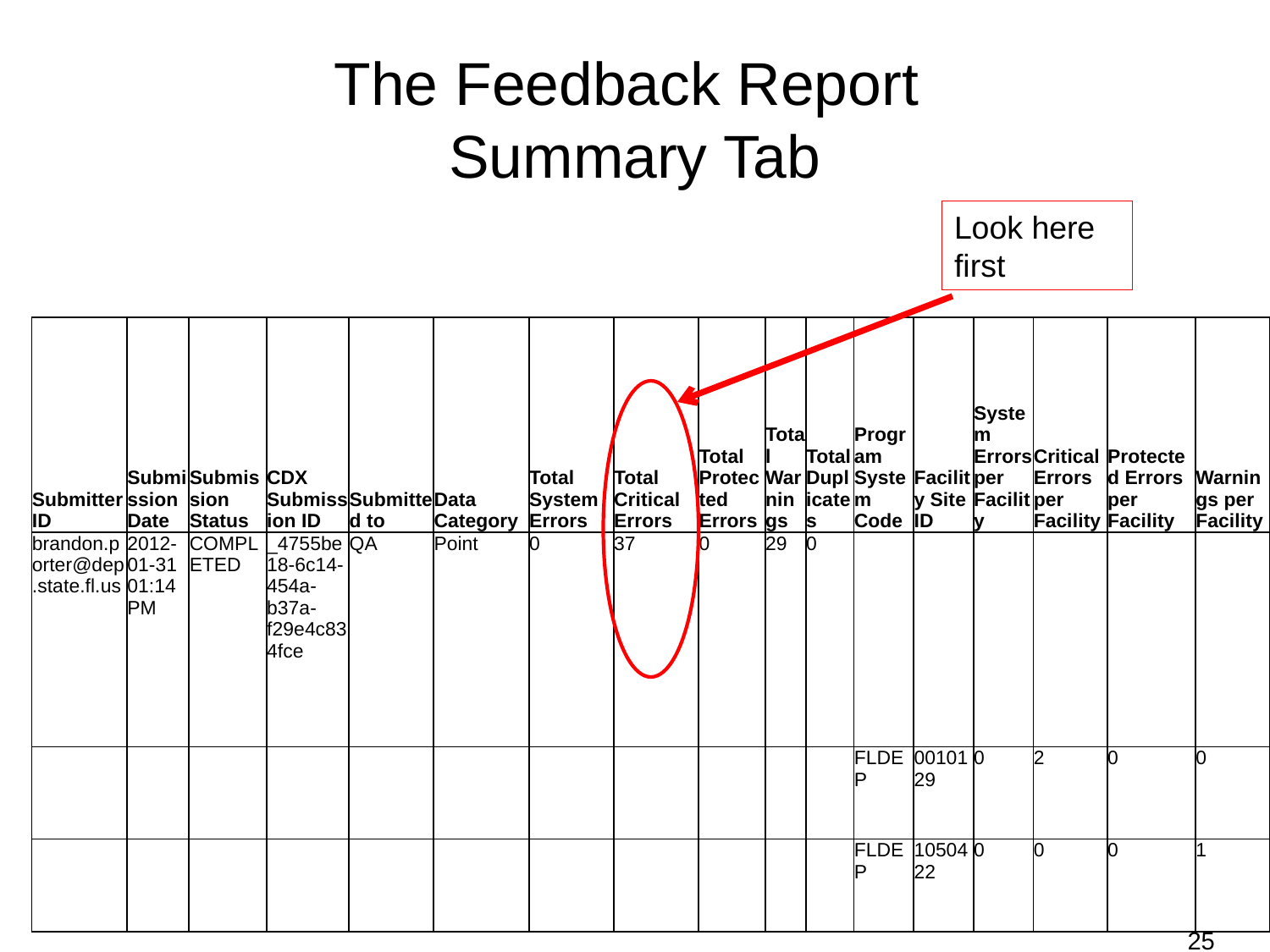

# The Feedback Report Summary Tab
Look here first
| Submitter ID | Submission Date | Submission Status | CDX Submission ID | Submitted to | Data Category | Total System Errors | Total Critical Errors | Total Protected Errors | Total Warnings | Total Duplicates | Program System Code | Facility Site ID | System Errors per Facility | Critical Errors per Facility | Protected Errors per Facility | Warnings per Facility |
| --- | --- | --- | --- | --- | --- | --- | --- | --- | --- | --- | --- | --- | --- | --- | --- | --- |
| brandon.porter@dep.state.fl.us | 2012-01-31 01:14 PM | COMPLETED | \_4755be18-6c14-454a-b37a-f29e4c834fce | QA | Point | 0 | 37 | 0 | 29 | 0 |  |  |  |  |  |  |
|  |  |  |  |  |  |  |  |  |  |  | FLDEP | 0010129 | 0 | 2 | 0 | 0 |
|  |  |  |  |  |  |  |  |  |  |  | FLDEP | 1050422 | 0 | 0 | 0 | 1 |

25